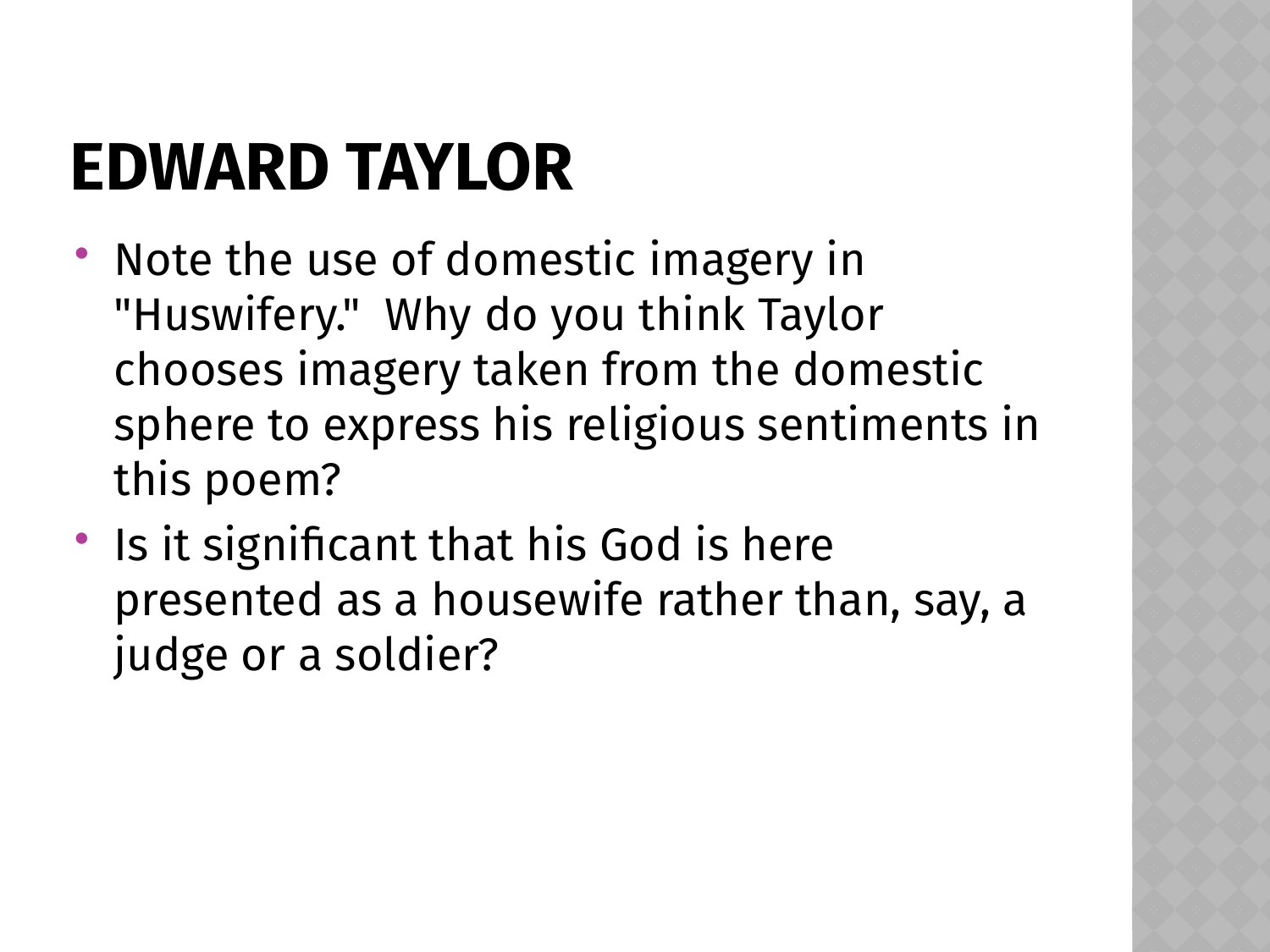

# Edward Taylor
Note the use of domestic imagery in "Huswifery."  Why do you think Taylor chooses imagery taken from the domestic sphere to express his religious sentiments in this poem?
Is it significant that his God is here presented as a housewife rather than, say, a judge or a soldier?